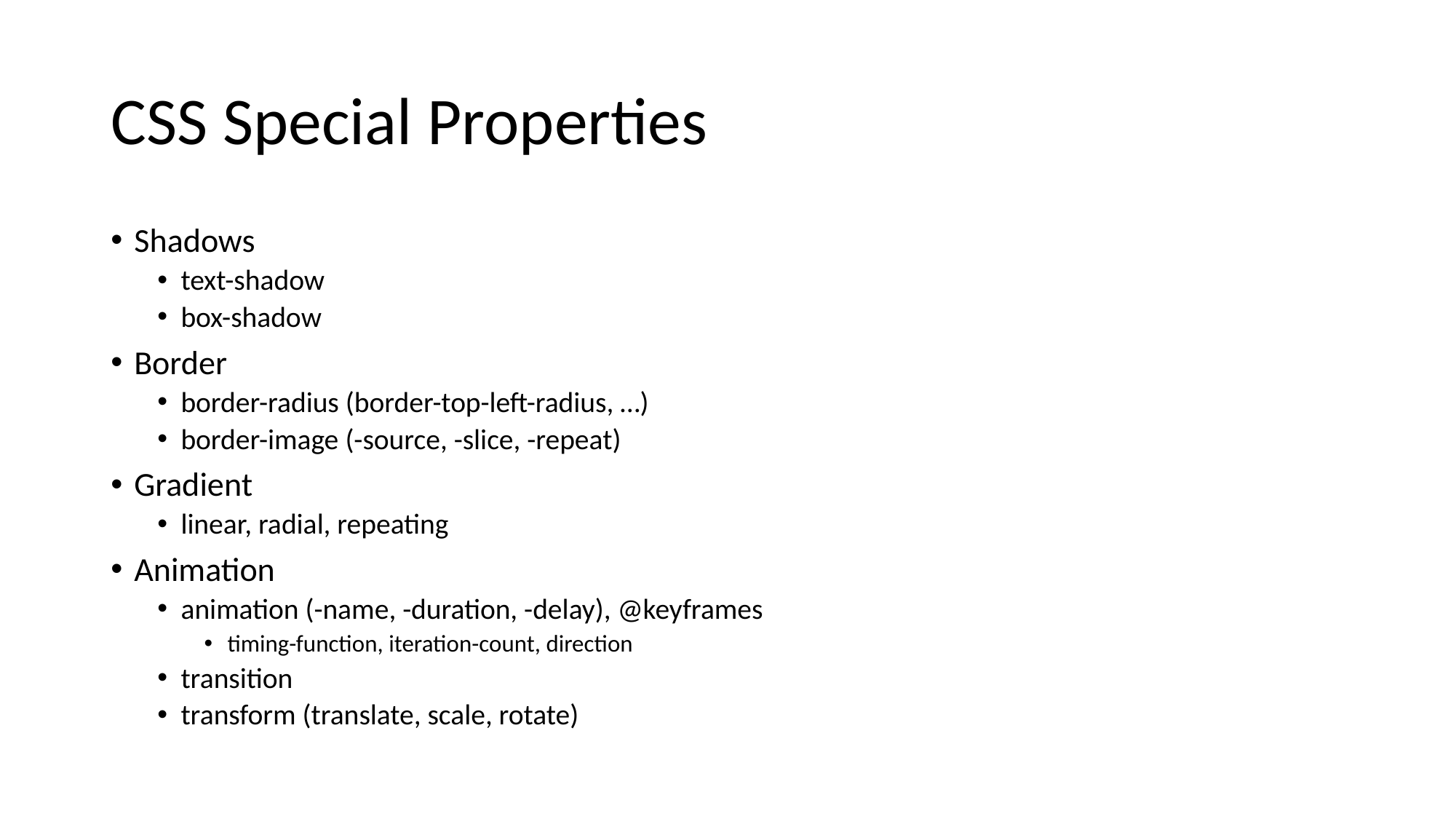

# CSS Special Properties
Shadows
text-shadow
box-shadow
Border
border-radius (border-top-left-radius, …)
border-image (-source, -slice, -repeat)
Gradient
linear, radial, repeating
Animation
animation (-name, -duration, -delay), @keyframes
timing-function, iteration-count, direction
transition
transform (translate, scale, rotate)